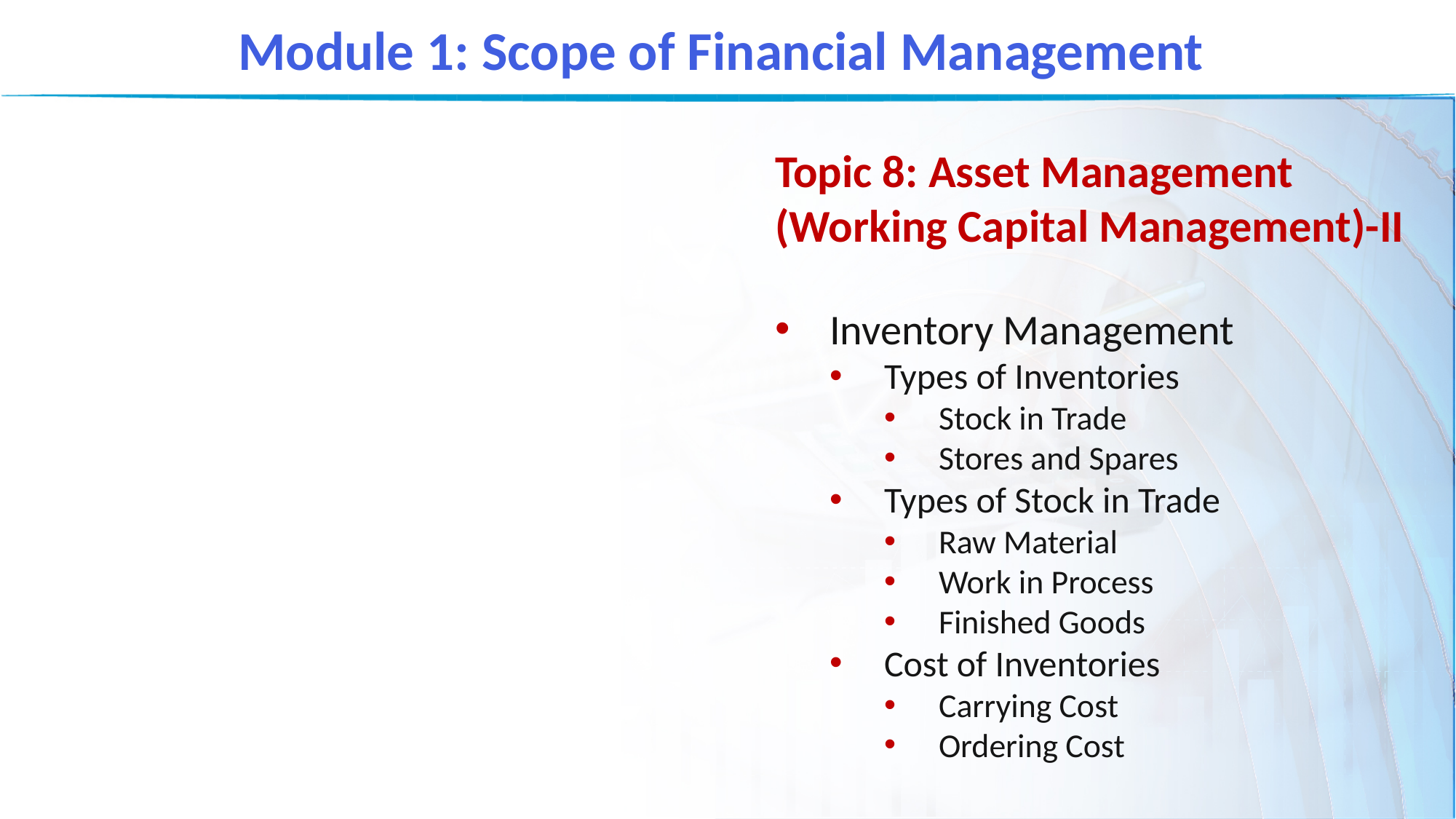

Module 1: Scope of Financial Management
Topic 8: Asset Management (Working Capital Management)-II

Inventory Management
Types of Inventories
Stock in Trade
Stores and Spares
Types of Stock in Trade
Raw Material
Work in Process
Finished Goods
Cost of Inventories
Carrying Cost
Ordering Cost